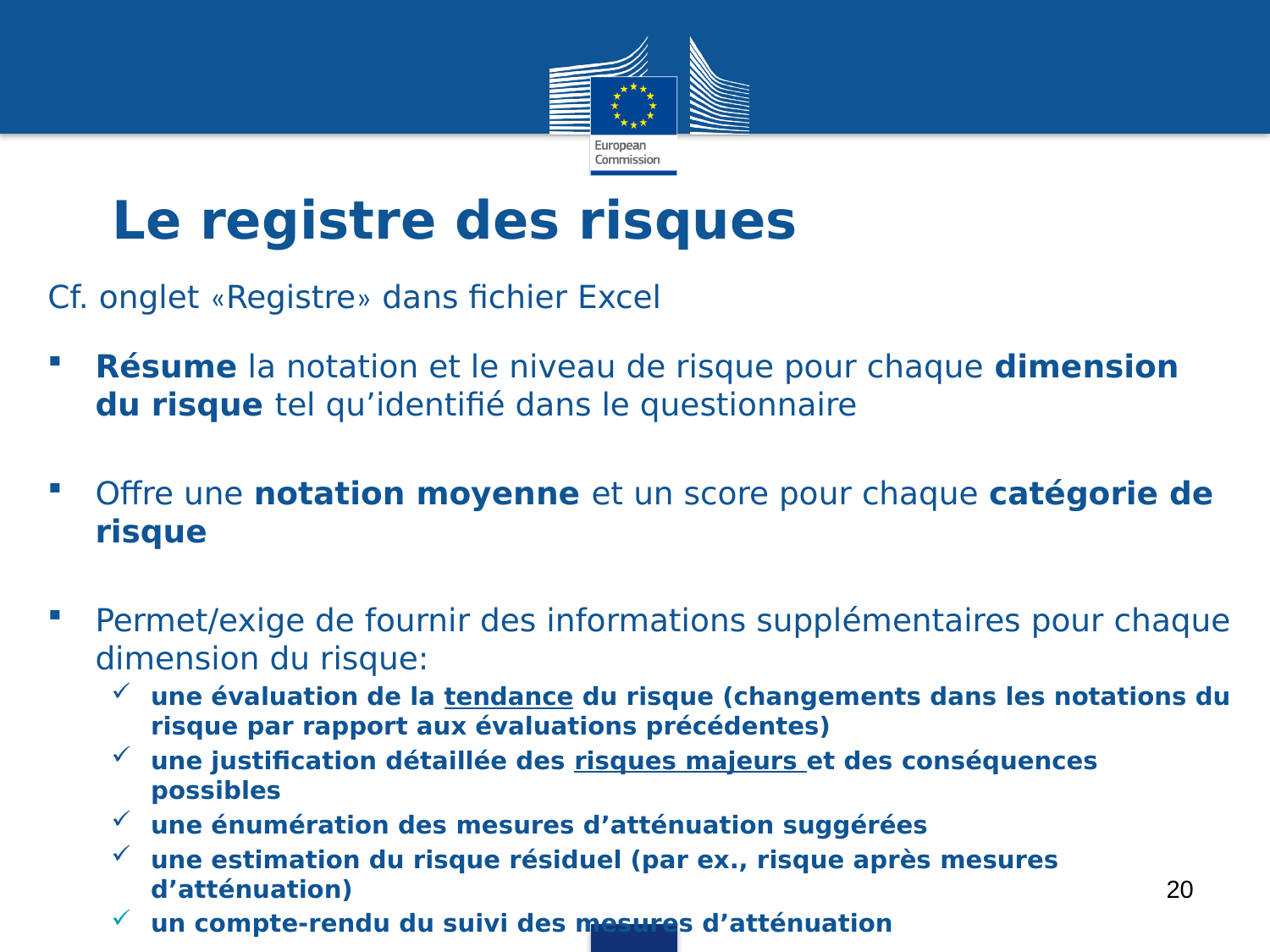

# Le registre des risques

Cf. onglet «Registre» dans fichier Excel

Résume la notation et le niveau de risque pour chaque dimension du risque tel qu’identifié dans le questionnaire

Offre une notation moyenne et un score pour chaque catégorie de risque

Permet/exige de fournir des informations supplémentaires pour chaque dimension du risque:
une évaluation de la tendance du risque (changements dans les notations du risque par rapport aux évaluations précédentes)
une justification détaillée des risques majeurs et des conséquences possibles
une énumération des mesures d’atténuation suggérées
une estimation du risque résiduel (par ex., risque après mesures d’atténuation)
un compte-rendu du suivi des mesures d’atténuation

20